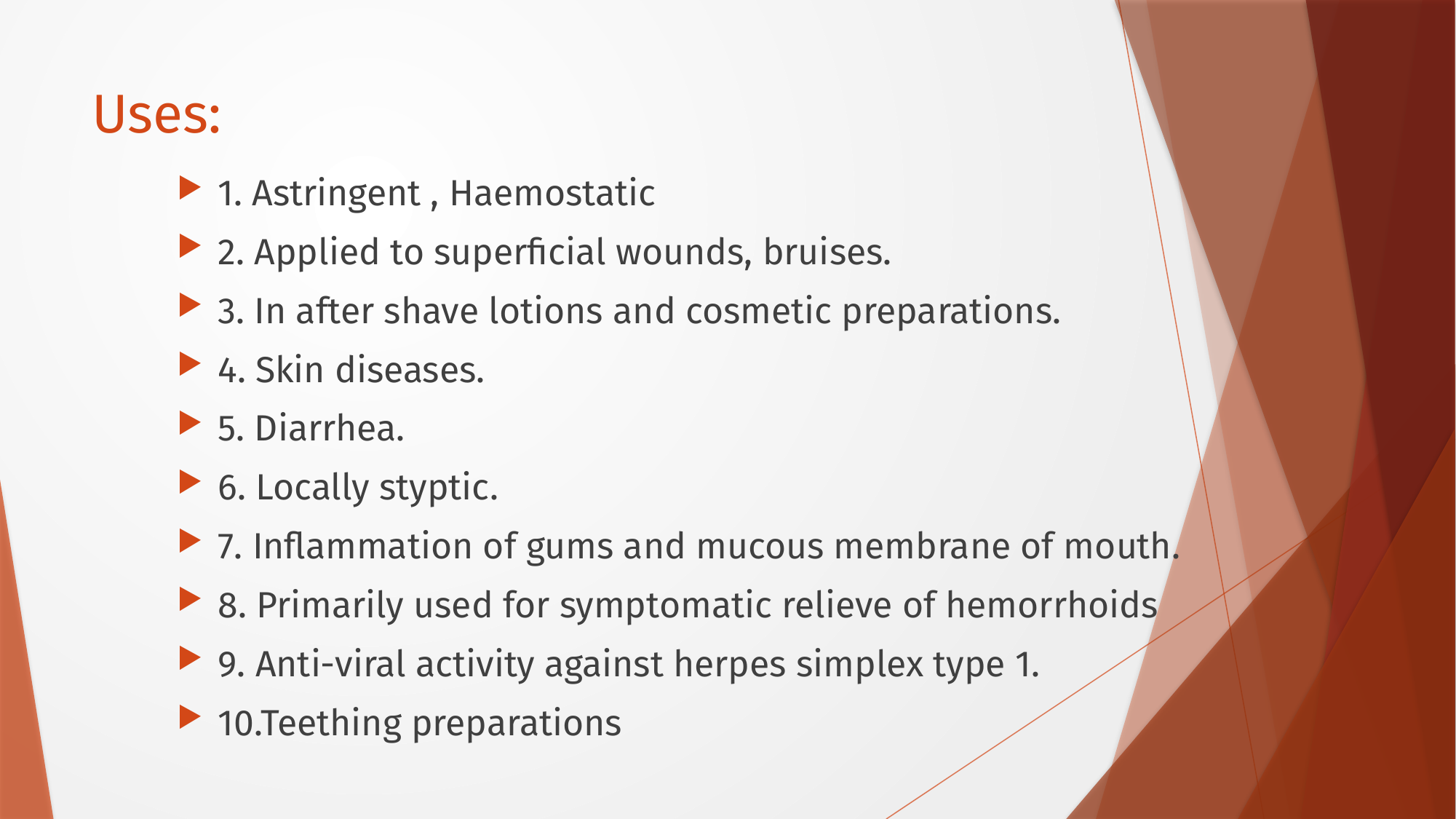

# Uses:

1. Astringent , Haemostatic
2. Applied to superficial wounds, bruises.
3. In after shave lotions and cosmetic preparations.
4. Skin diseases.
5. Diarrhea.
6. Locally styptic.
7. Inflammation of gums and mucous membrane of mouth.
8. Primarily used for symptomatic relieve of hemorrhoids
9. Anti-viral activity against herpes simplex type 1.
10.Teething preparations